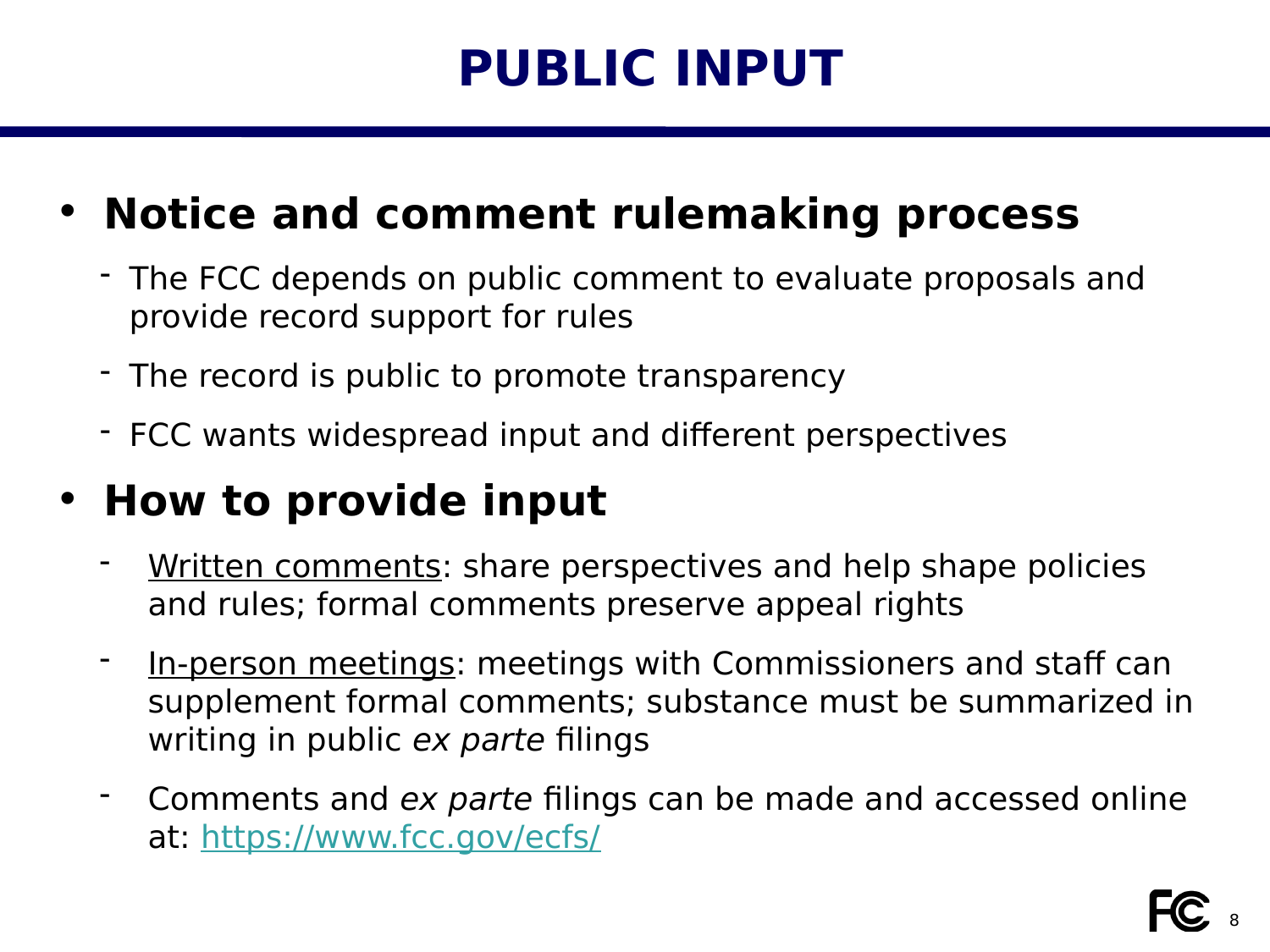

# PUBLIC INPUT
Notice and comment rulemaking process
The FCC depends on public comment to evaluate proposals and provide record support for rules
The record is public to promote transparency
FCC wants widespread input and different perspectives
How to provide input
Written comments: share perspectives and help shape policies and rules; formal comments preserve appeal rights
In-person meetings: meetings with Commissioners and staff can supplement formal comments; substance must be summarized in writing in public ex parte filings
Comments and ex parte filings can be made and accessed online at: https://www.fcc.gov/ecfs/
8